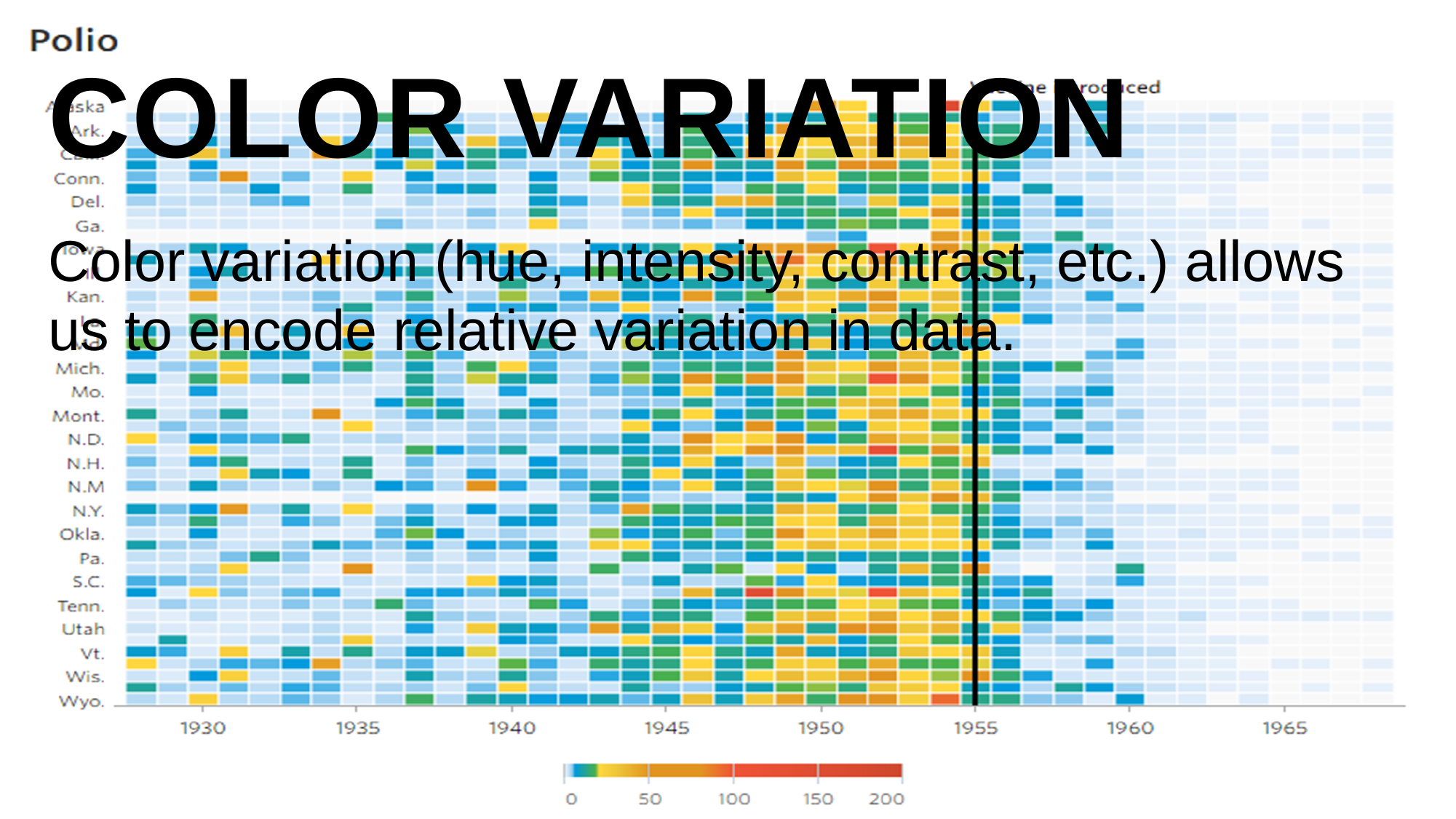

# ColoR variation
Color variation (hue, intensity, contrast, etc.) allows us to encode relative variation in data.